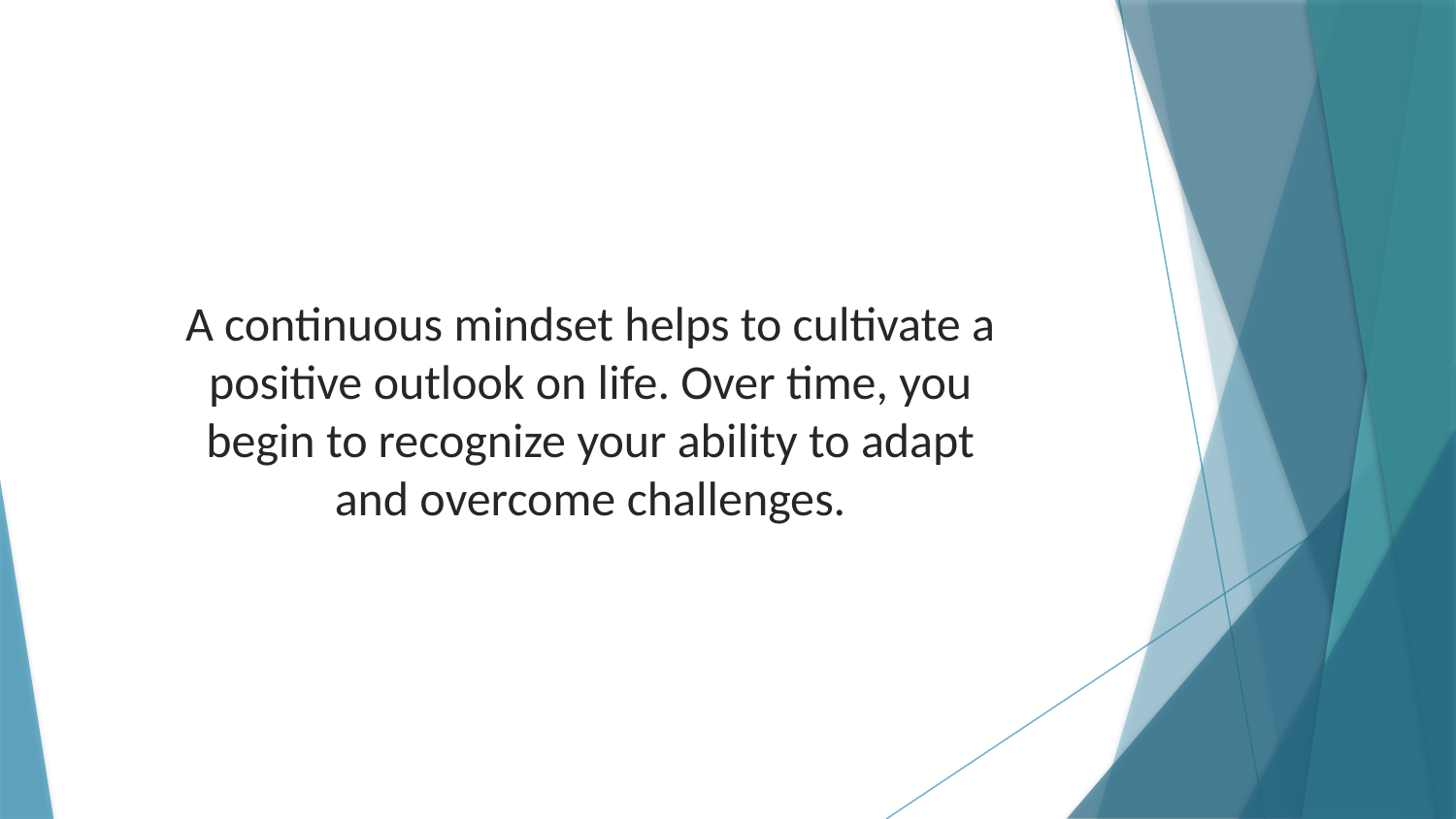

A continuous mindset helps to cultivate a positive outlook on life. Over time, you begin to recognize your ability to adapt and overcome challenges.